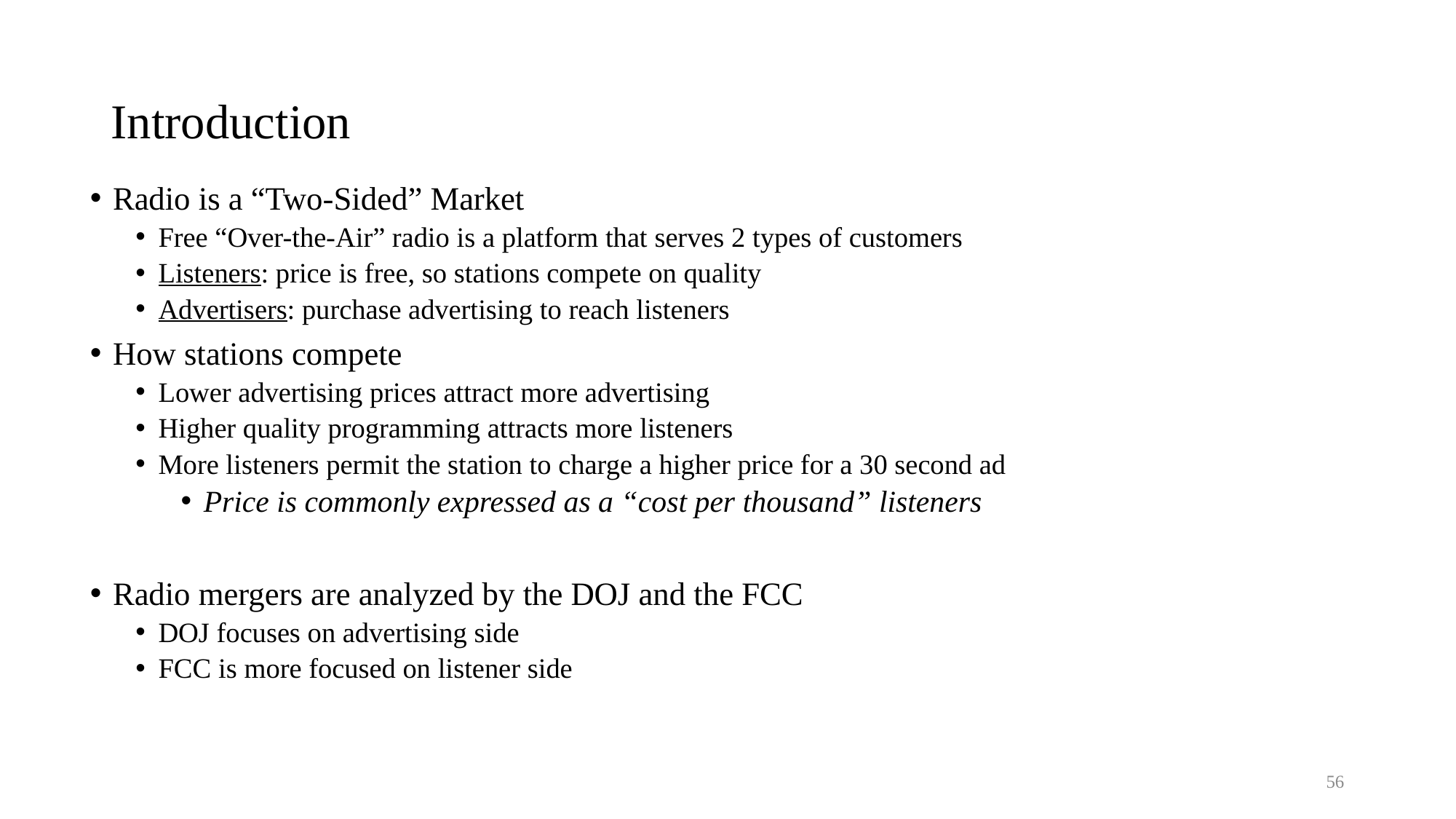

# Introduction
Radio is a “Two-Sided” Market
Free “Over-the-Air” radio is a platform that serves 2 types of customers
Listeners: price is free, so stations compete on quality
Advertisers: purchase advertising to reach listeners
How stations compete
Lower advertising prices attract more advertising
Higher quality programming attracts more listeners
More listeners permit the station to charge a higher price for a 30 second ad
Price is commonly expressed as a “cost per thousand” listeners

Radio mergers are analyzed by the DOJ and the FCC
DOJ focuses on advertising side
FCC is more focused on listener side

56